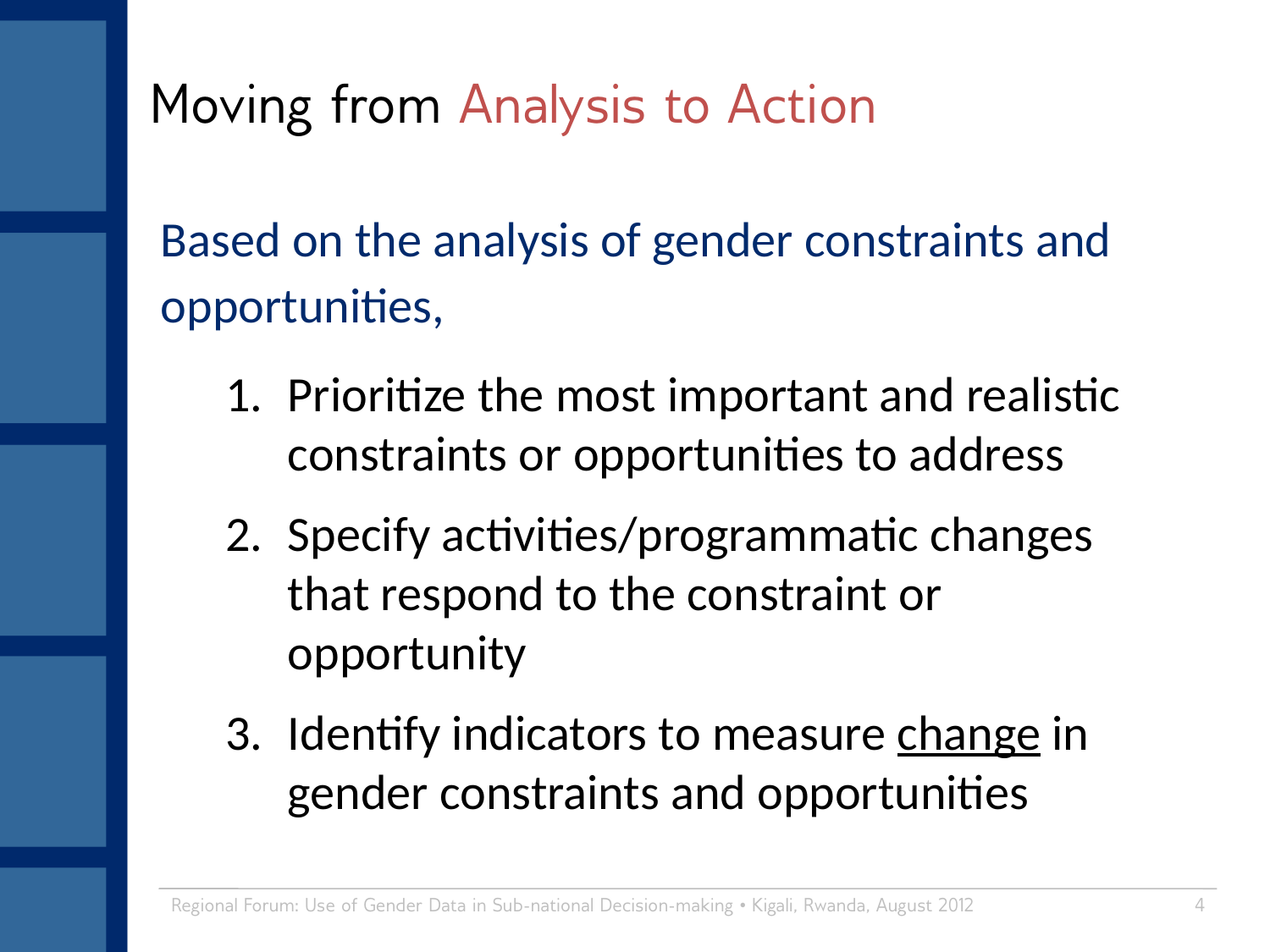

# Moving from Analysis to Action
Based on the analysis of gender constraints and opportunities,
Prioritize the most important and realistic constraints or opportunities to address
Specify activities/programmatic changes that respond to the constraint or opportunity
Identify indicators to measure change in gender constraints and opportunities